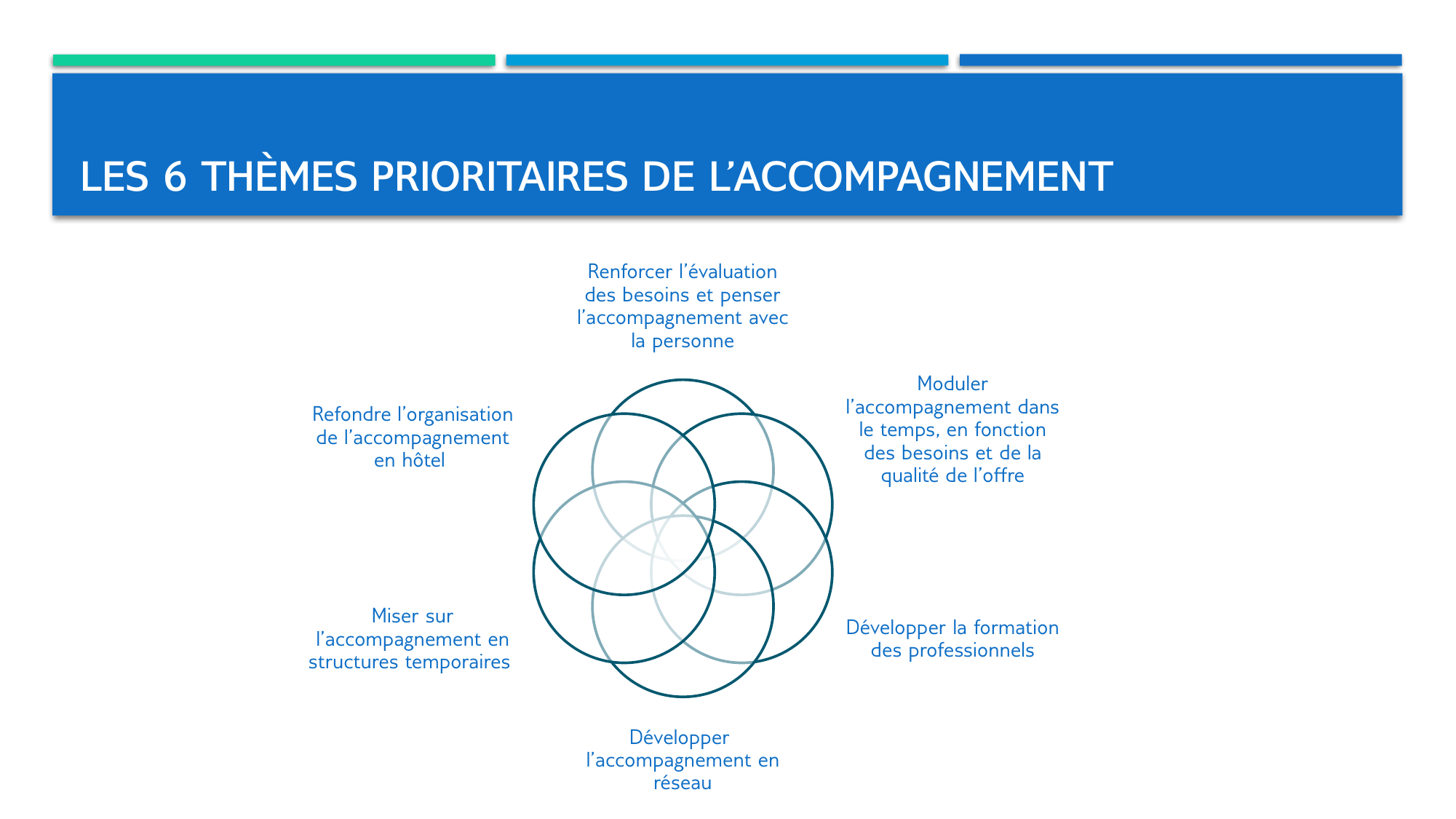

# Les 6 thèmes prioritaires de l’accompagnement
Renforcer l’évaluation des besoins et penser l’accompagnement avec la personne
Moduler l’accompagnement dans le temps, en fonction des besoins et de la qualité de l’offre
Développer la formation des professionnels
Développer  l’accompagnement en réseau
Miser sur l’accompagnement en structures temporaires
Refondre l’organisation de l’accompagnement en hôtel